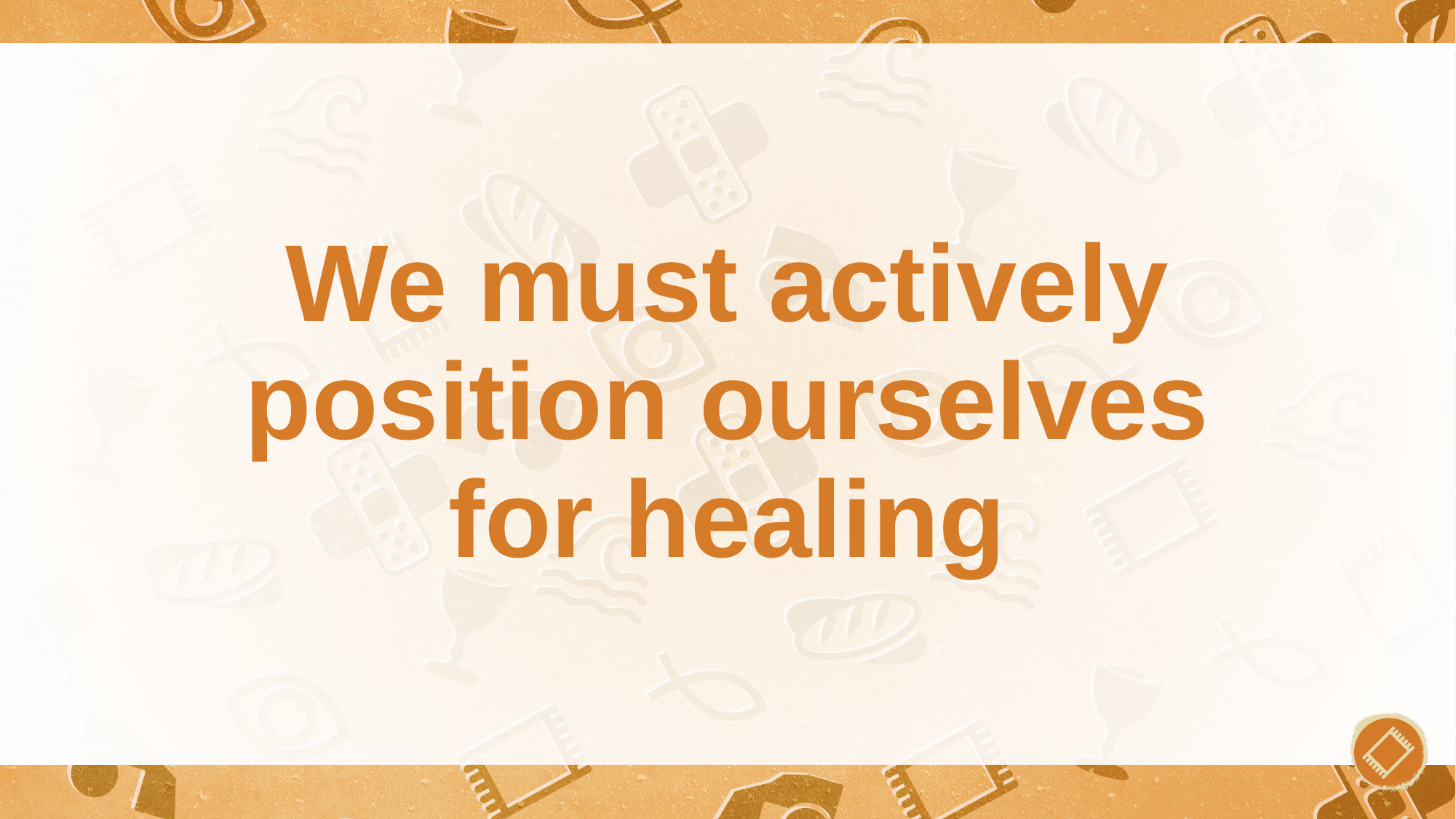

# We must actively position ourselves for healing